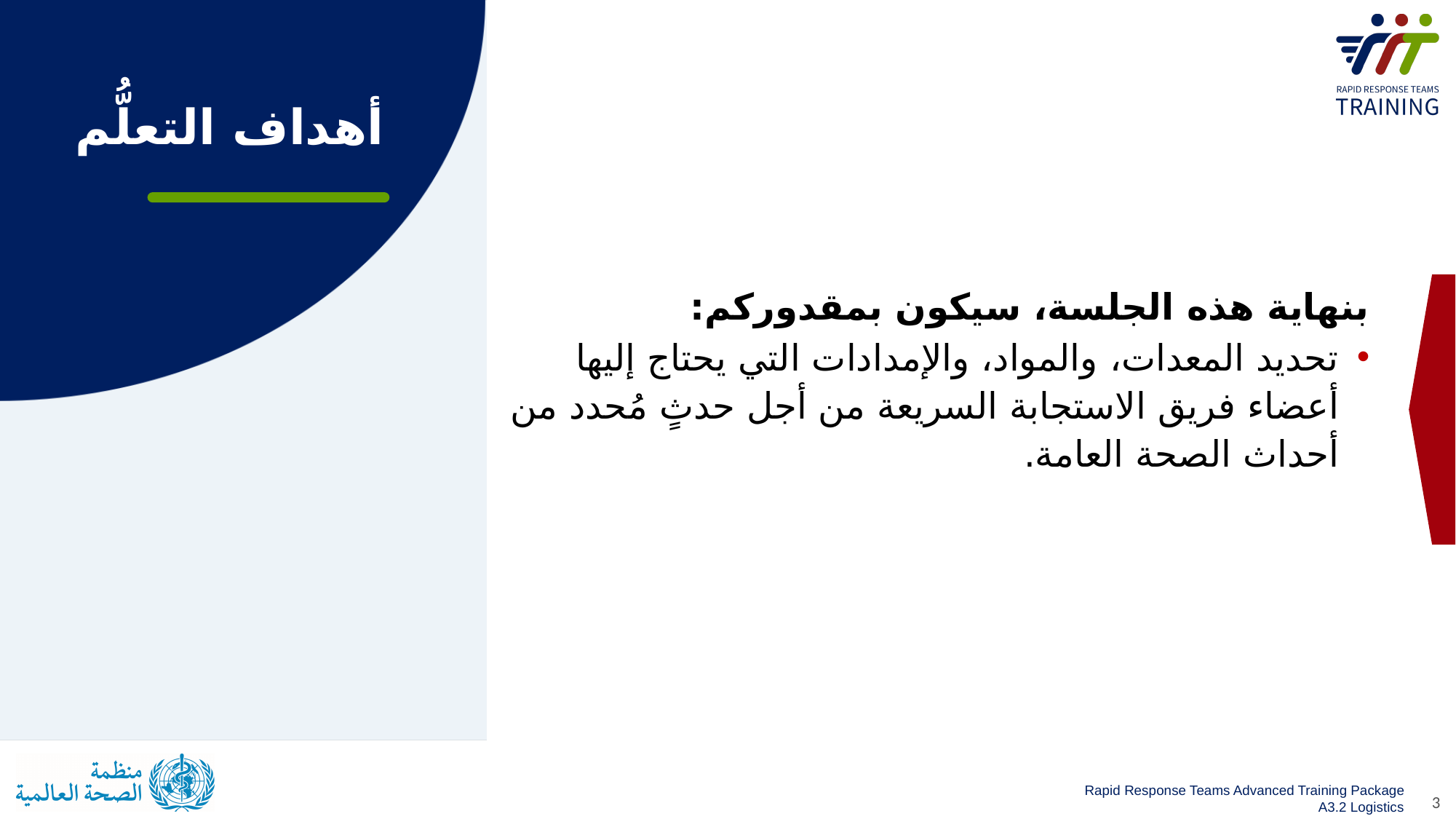

# أهداف التعلُّم

بنهاية هذه الجلسة، سيكون بمقدوركم:
تحديد المعدات، والمواد، والإمدادات التي يحتاج إليها أعضاء فريق الاستجابة السريعة من أجل حدثٍ مُحدد من أحداث الصحة العامة.
3